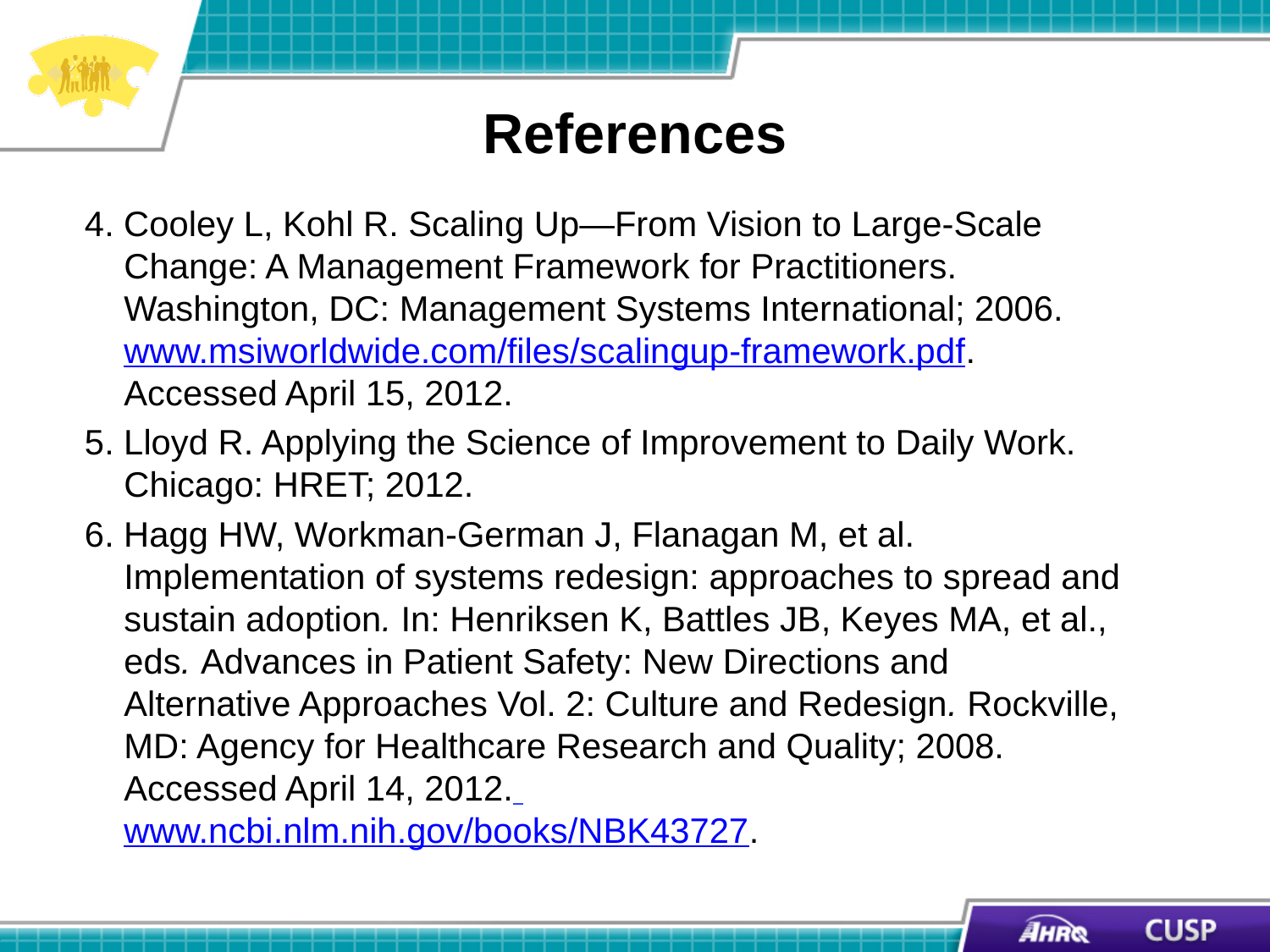

# References
4. Cooley L, Kohl R. Scaling Up—From Vision to Large-Scale Change: A Management Framework for Practitioners. Washington, DC: Management Systems International; 2006. www.msiworldwide.com/files/scalingup-framework.pdf. Accessed April 15, 2012.
5. Lloyd R. Applying the Science of Improvement to Daily Work. Chicago: HRET; 2012.
6. Hagg HW, Workman-German J, Flanagan M, et al. Implementation of systems redesign: approaches to spread and sustain adoption. In: Henriksen K, Battles JB, Keyes MA, et al., eds. Advances in Patient Safety: New Directions and Alternative Approaches Vol. 2: Culture and Redesign. Rockville, MD: Agency for Healthcare Research and Quality; 2008. Accessed April 14, 2012. www.ncbi.nlm.nih.gov/books/NBK43727.